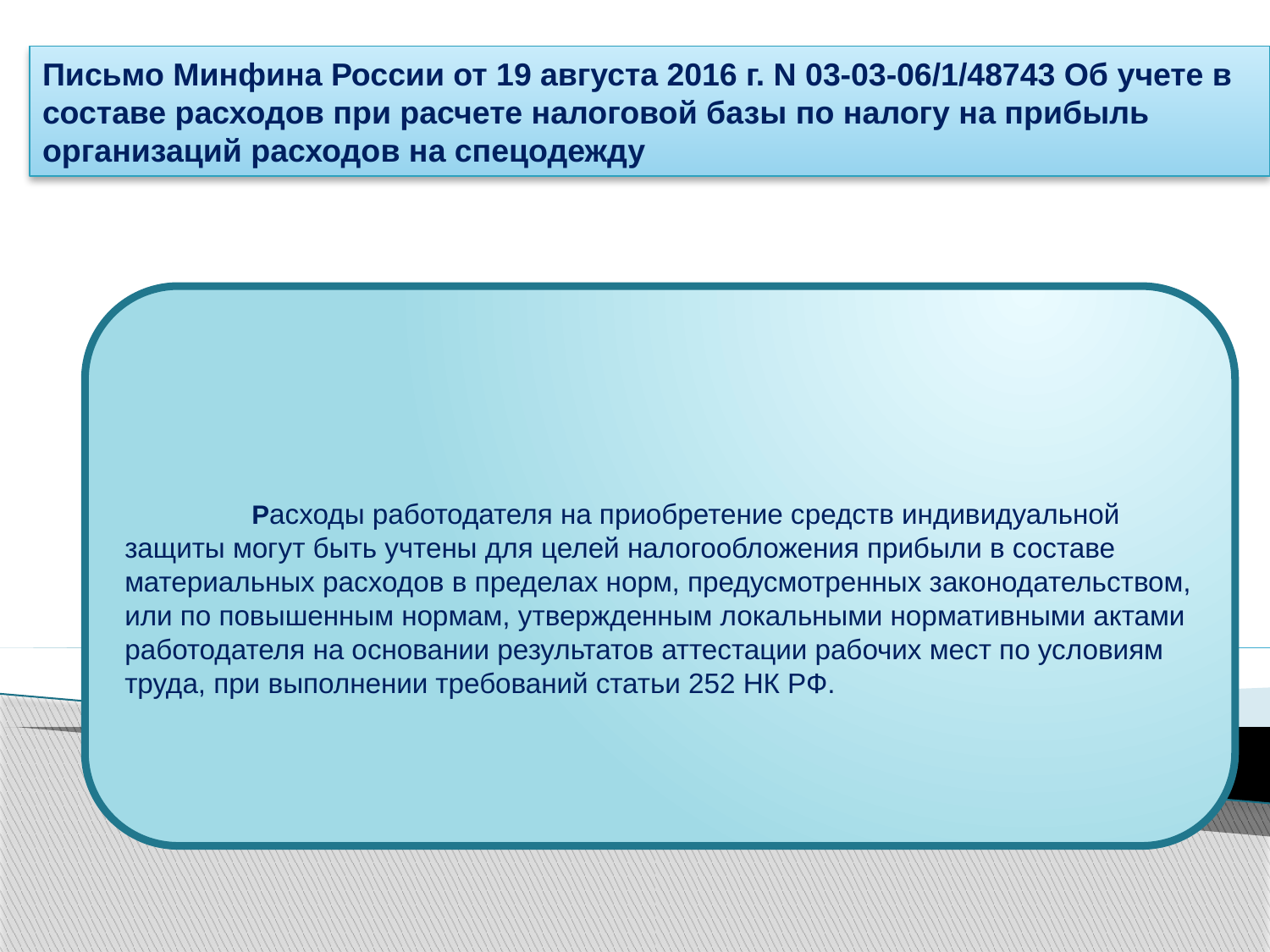

Письмо Минфина России от 19 августа 2016 г. N 03-03-06/1/48743 Об учете в составе расходов при расчете налоговой базы по налогу на прибыль организаций расходов на спецодежду
	Расходы работодателя на приобретение средств индивидуальной защиты могут быть учтены для целей налогообложения прибыли в составе материальных расходов в пределах норм, предусмотренных законодательством, или по повышенным нормам, утвержденным локальными нормативными актами работодателя на основании результатов аттестации рабочих мест по условиям труда, при выполнении требований статьи 252 НК РФ.